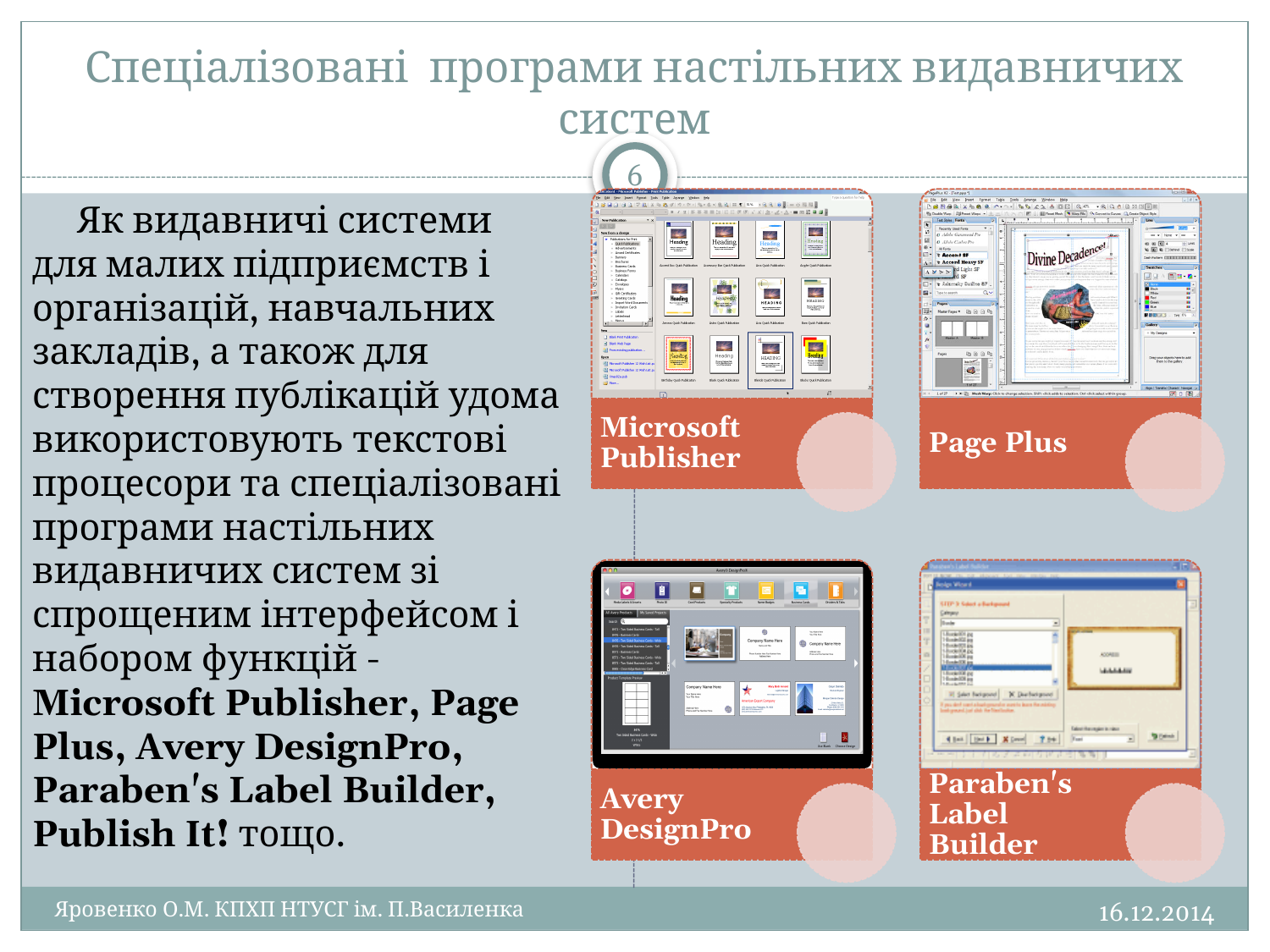

# Спеціалізовані  програми настільних видавничих систем
6
Microsoft Publisher
Page Plus
Avery DesignPro
Paraben's Label Builder
Як видавничі системи для малих підприємств і організацій, навчальних закладів, а також для створення публікацій удома використовують текстові процесори та спеціалізовані програми настільних видавничих систем зі спрощеним інтерфейсом і набором функцій - Microsoft Publisher, Page Plus, Avery DesignPro, Paraben's Label Builder, Publish It! тощо.
16.12.2014
Яровенко О.М. КПХП НТУСГ ім. П.Василенка